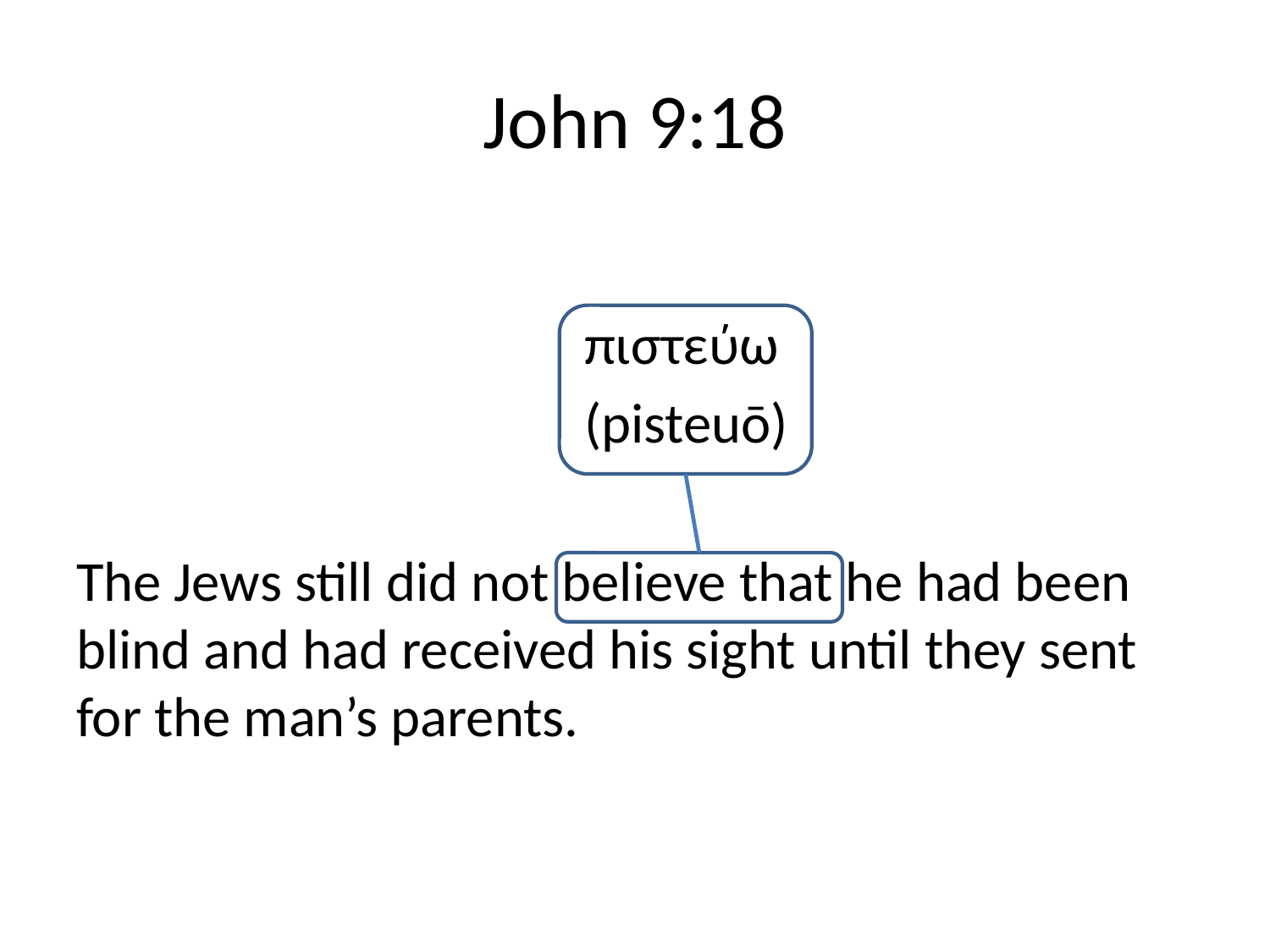

# John 9:18

				πιστεύω
				(pisteuō)

The Jews still did not believe that he had been blind and had received his sight until they sent for the man’s parents.